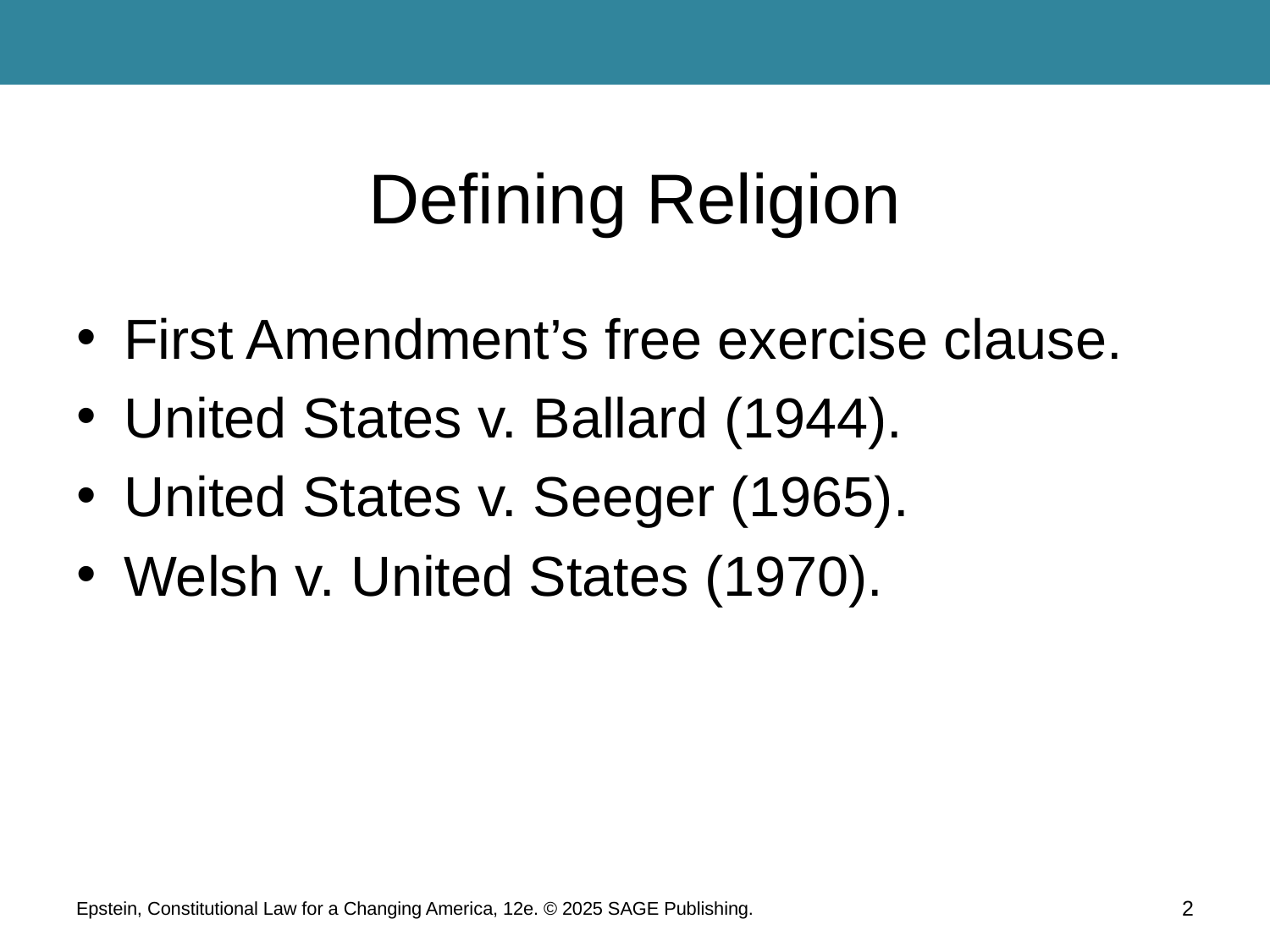

# Defining Religion
First Amendment’s free exercise clause.
United States v. Ballard (1944).
United States v. Seeger (1965).
Welsh v. United States (1970).

Epstein, Constitutional Law for a Changing America, 12e. © 2025 SAGE Publishing.
2